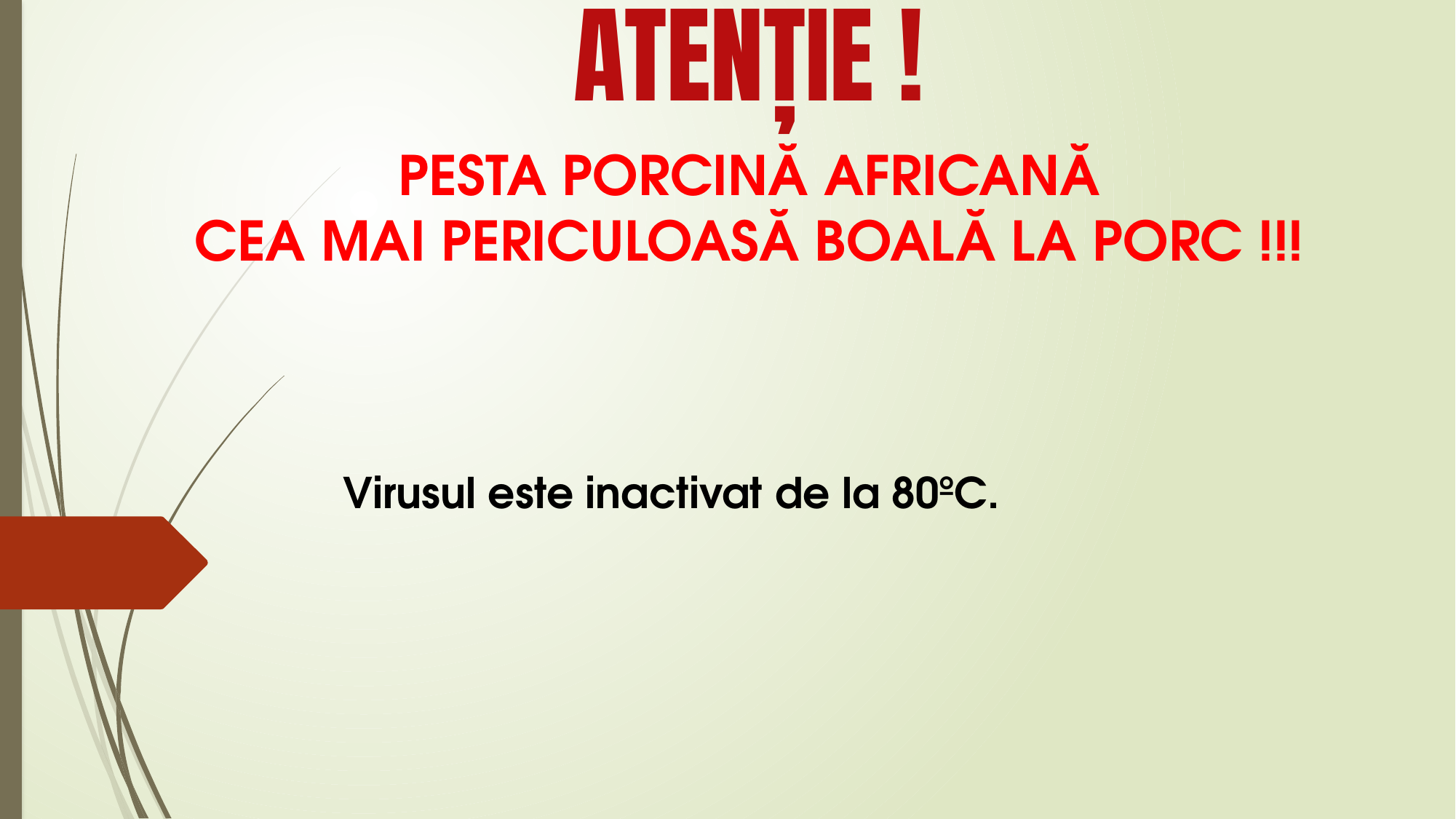

ATENȚIE !
PESTA PORCINĂ AFRICANĂ
CEA MAI PERICULOASĂ BOALĂ LA PORC !!!
Virusul este inactivat de la 80ºC.